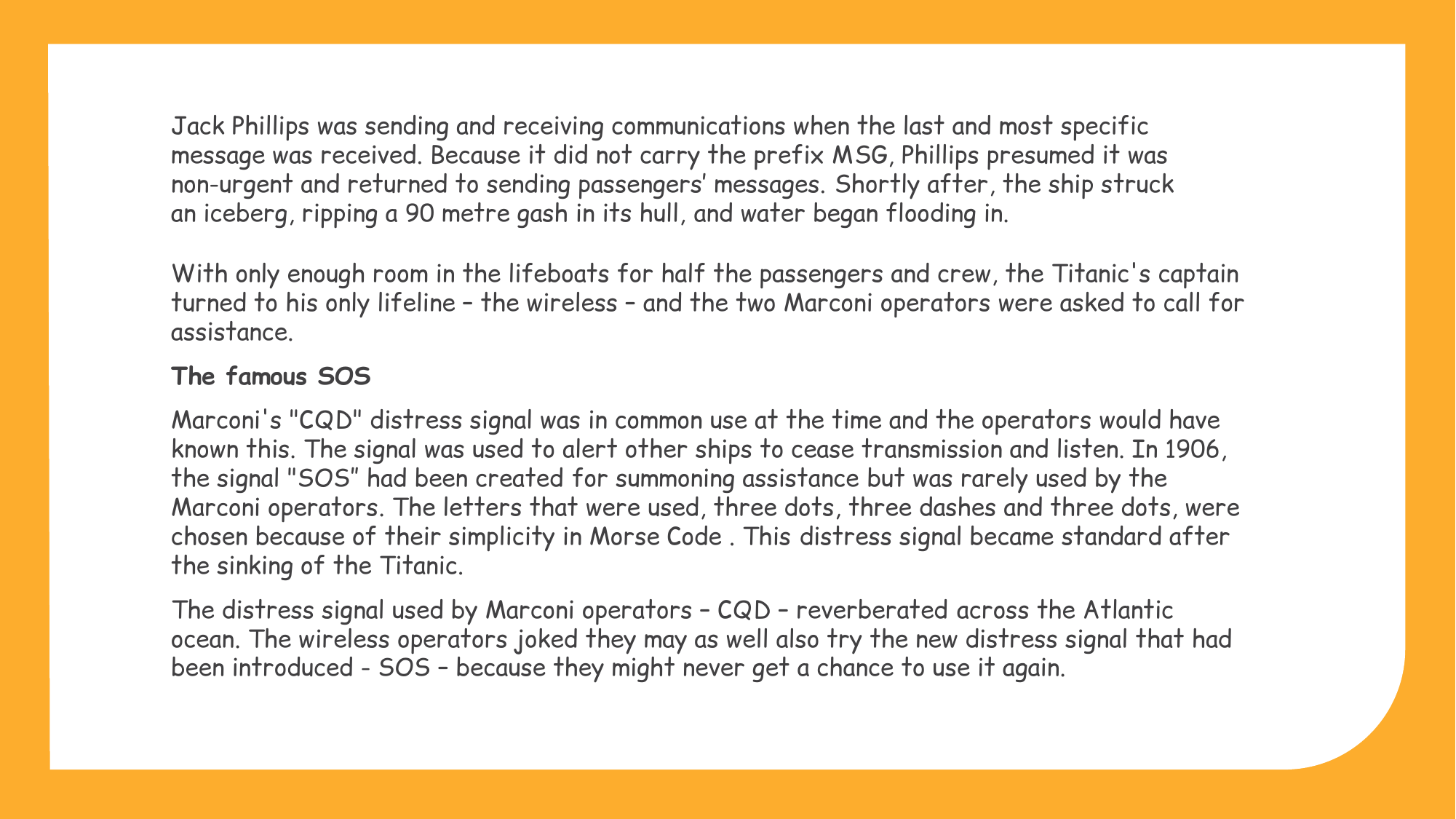

Jack Phillips was sending and receiving communications when the last and most specific message was received. Because it did not carry the prefix MSG, Phillips presumed it was non-urgent and returned to sending passengers’ messages. Shortly after, the ship struck an iceberg, ripping a 90 metre gash in its hull, and water began flooding in.

With only enough room in the lifeboats for half the passengers and crew, the Titanic's captain turned to his only lifeline – the wireless – and the two Marconi operators were asked to call for assistance.
The famous SOS
Marconi's "CQD" distress signal was in common use at the time and the operators would have known this. The signal was used to alert other ships to cease transmission and listen. In 1906, the signal "SOS” had been created for summoning assistance but was rarely used by the Marconi operators. The letters that were used, three dots, three dashes and three dots, were chosen because of their simplicity in Morse Code . This distress signal became standard after the sinking of the Titanic.
The distress signal used by Marconi operators – CQD – reverberated across the Atlantic ocean. The wireless operators joked they may as well also try the new distress signal that had been introduced - SOS – because they might never get a chance to use it again.